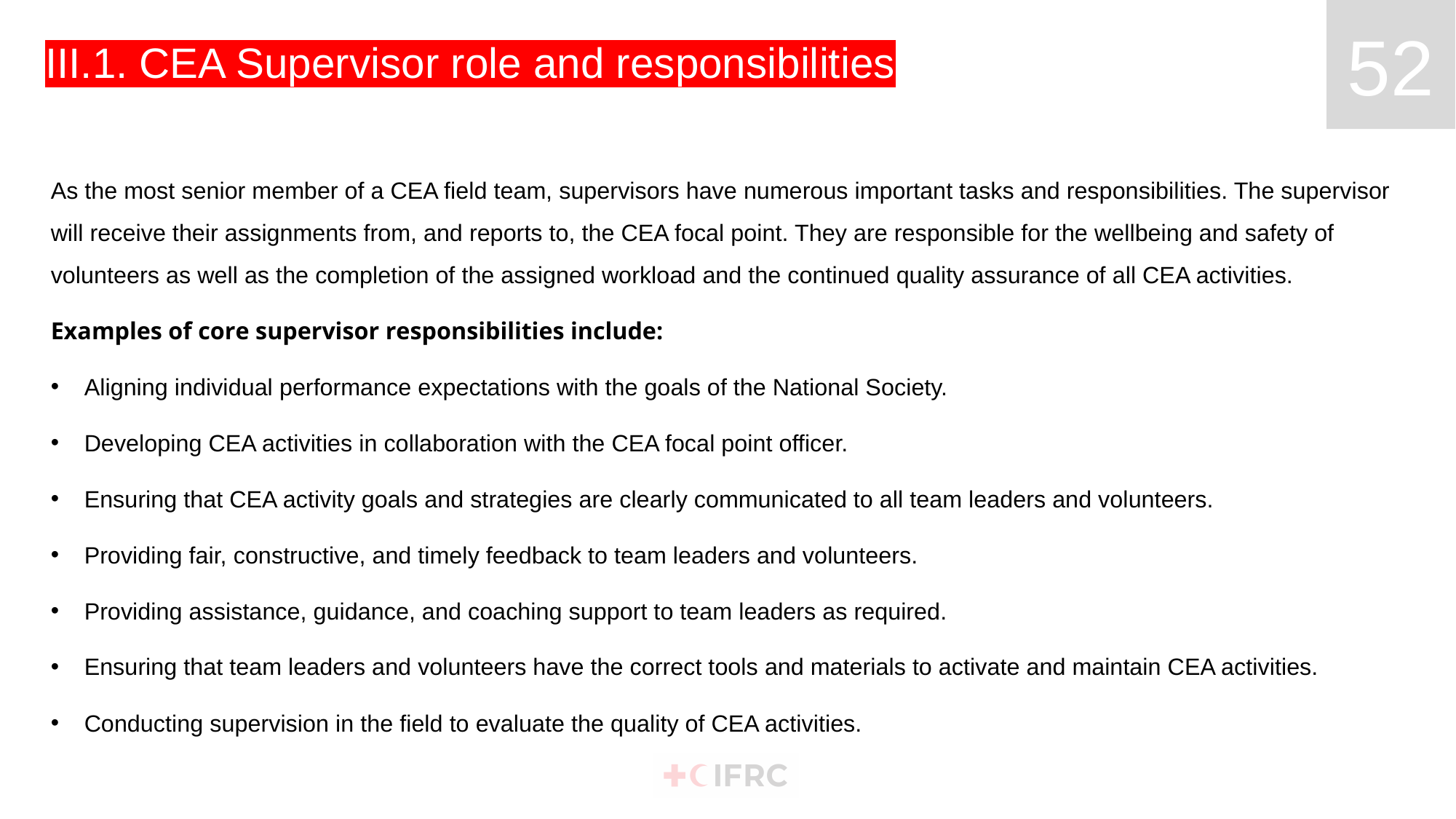

# III.1. CEA Supervisor role and responsibilities
As the most senior member of a CEA field team, supervisors have numerous important tasks and responsibilities. The supervisor will receive their assignments from, and reports to, the CEA focal point. They are responsible for the wellbeing and safety of volunteers as well as the completion of the assigned workload and the continued quality assurance of all CEA activities.
Examples of core supervisor responsibilities include:
Aligning individual performance expectations with the goals of the National Society.
Developing CEA activities in collaboration with the CEA focal point officer.
Ensuring that CEA activity goals and strategies are clearly communicated to all team leaders and volunteers.
Providing fair, constructive, and timely feedback to team leaders and volunteers.
Providing assistance, guidance, and coaching support to team leaders as required.
Ensuring that team leaders and volunteers have the correct tools and materials to activate and maintain CEA activities.
Conducting supervision in the field to evaluate the quality of CEA activities.